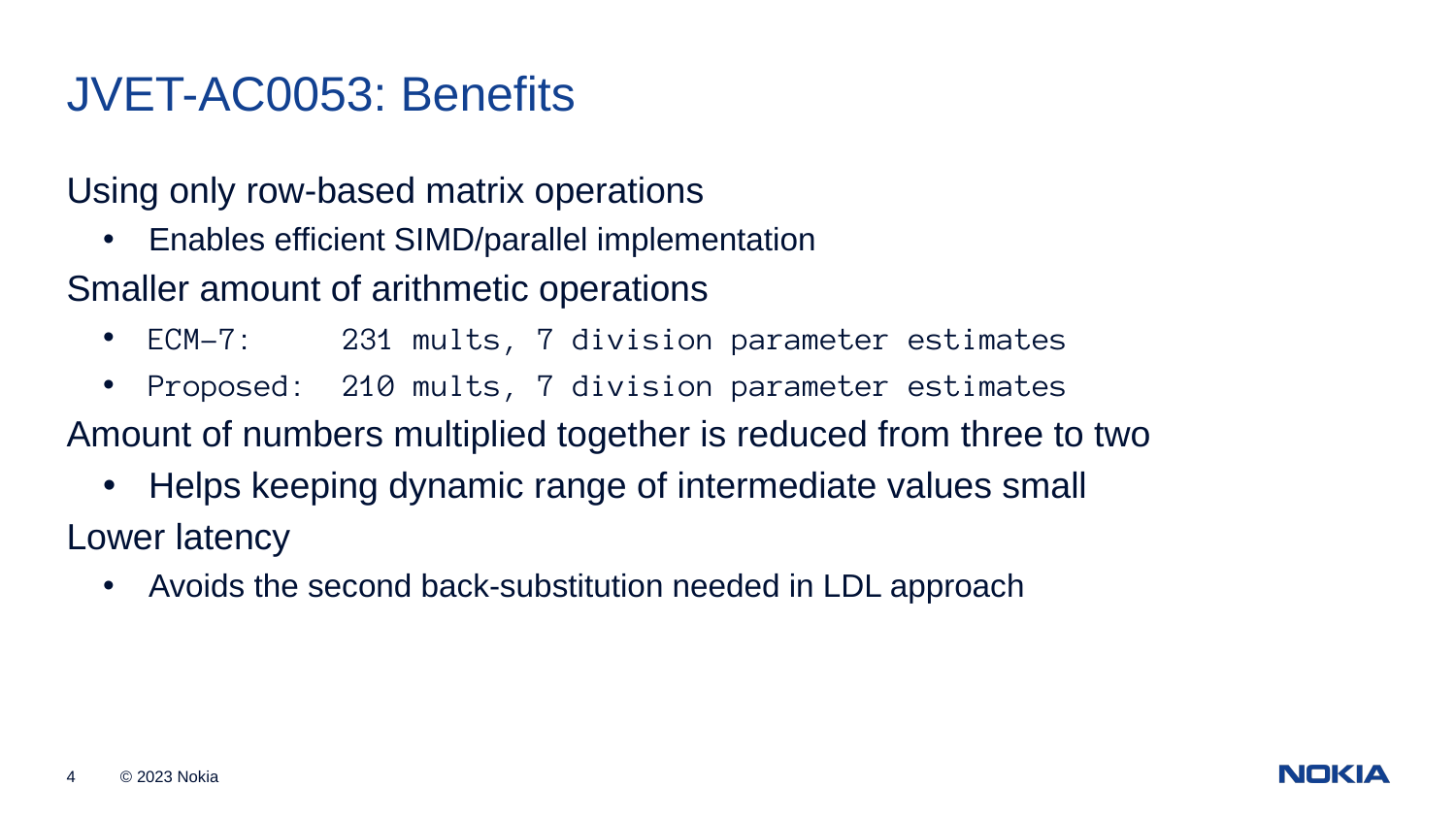

JVET-AC0053: Benefits
Using only row-based matrix operations
Enables efficient SIMD/parallel implementation
Smaller amount of arithmetic operations
ECM-7:     231 mults, 7 division parameter estimates
Proposed:  210 mults, 7 division parameter estimates
Amount of numbers multiplied together is reduced from three to two
Helps keeping dynamic range of intermediate values small
Lower latency
Avoids the second back-substitution needed in LDL approach